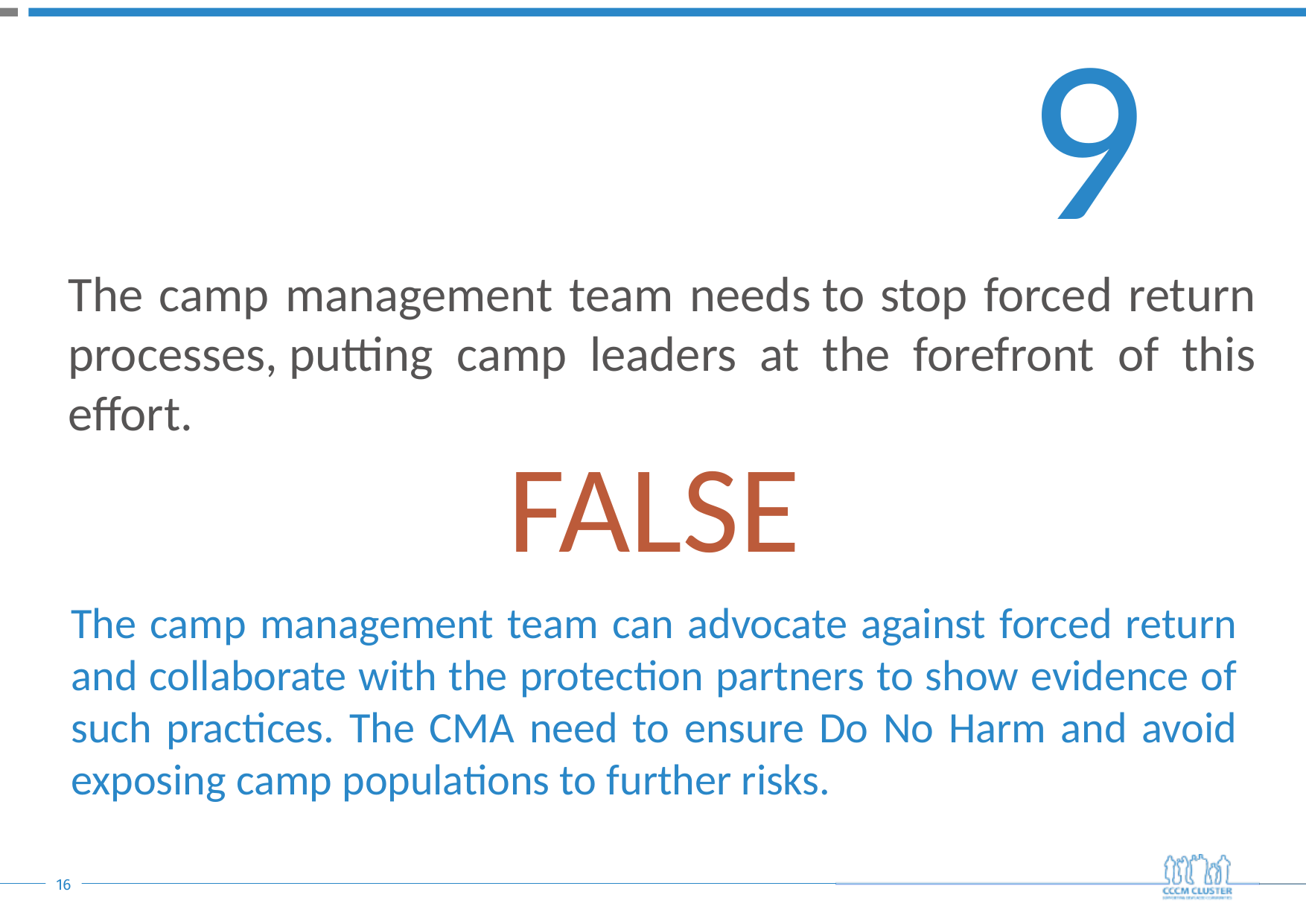

9
The camp management team needs to stop forced return processes, putting camp leaders at the forefront of this effort.
FALSE
The camp management team can advocate against forced return and collaborate with the protection partners to show evidence of such practices. The CMA need to ensure Do No Harm and avoid exposing camp populations to further risks.